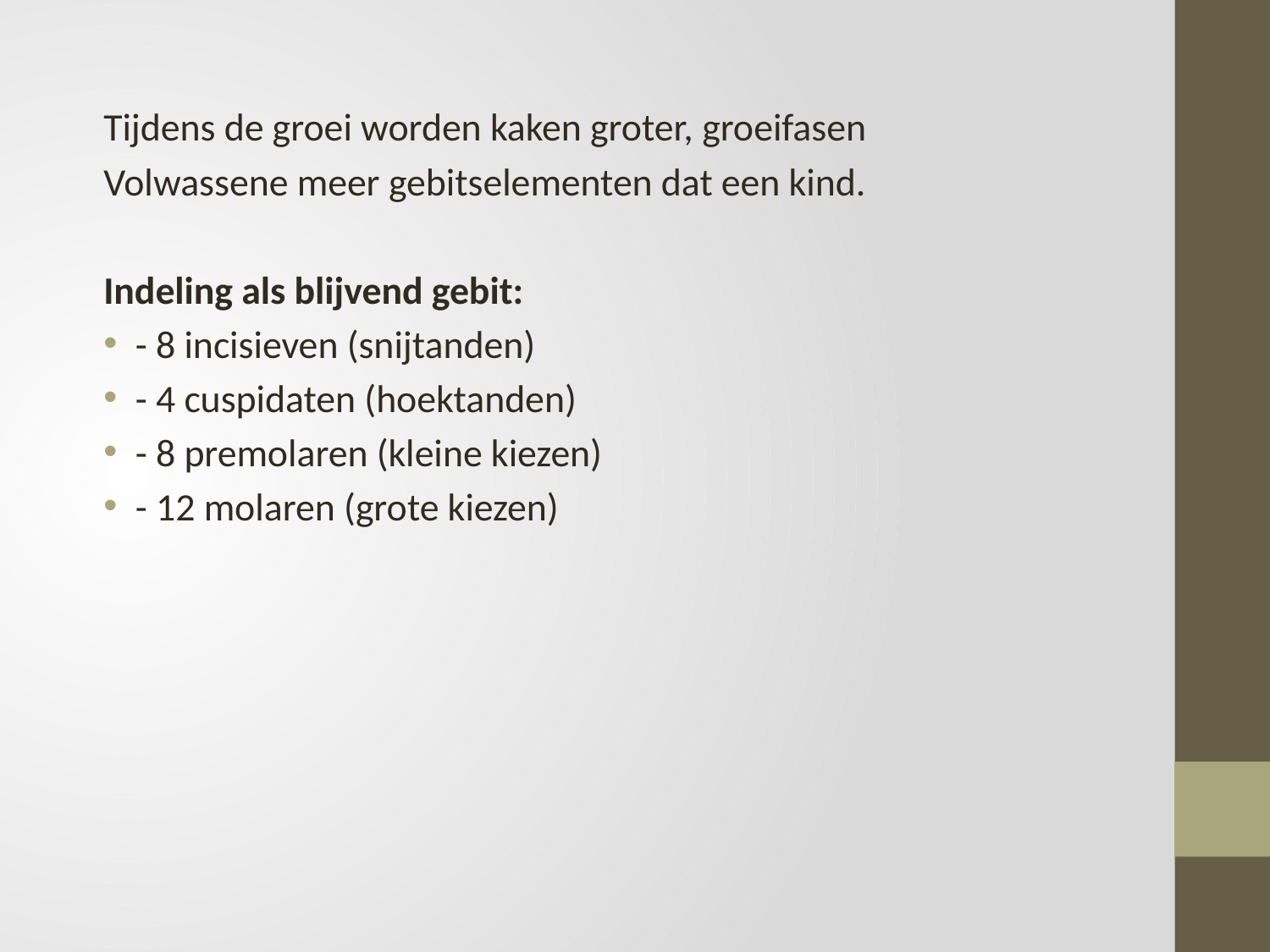

Tijdens de groei worden kaken groter, groeifasen
Volwassene meer gebitselementen dat een kind.

Indeling als blijvend gebit:
- 8 incisieven (snijtanden)
- 4 cuspidaten (hoektanden)
- 8 premolaren (kleine kiezen)
- 12 molaren (grote kiezen)